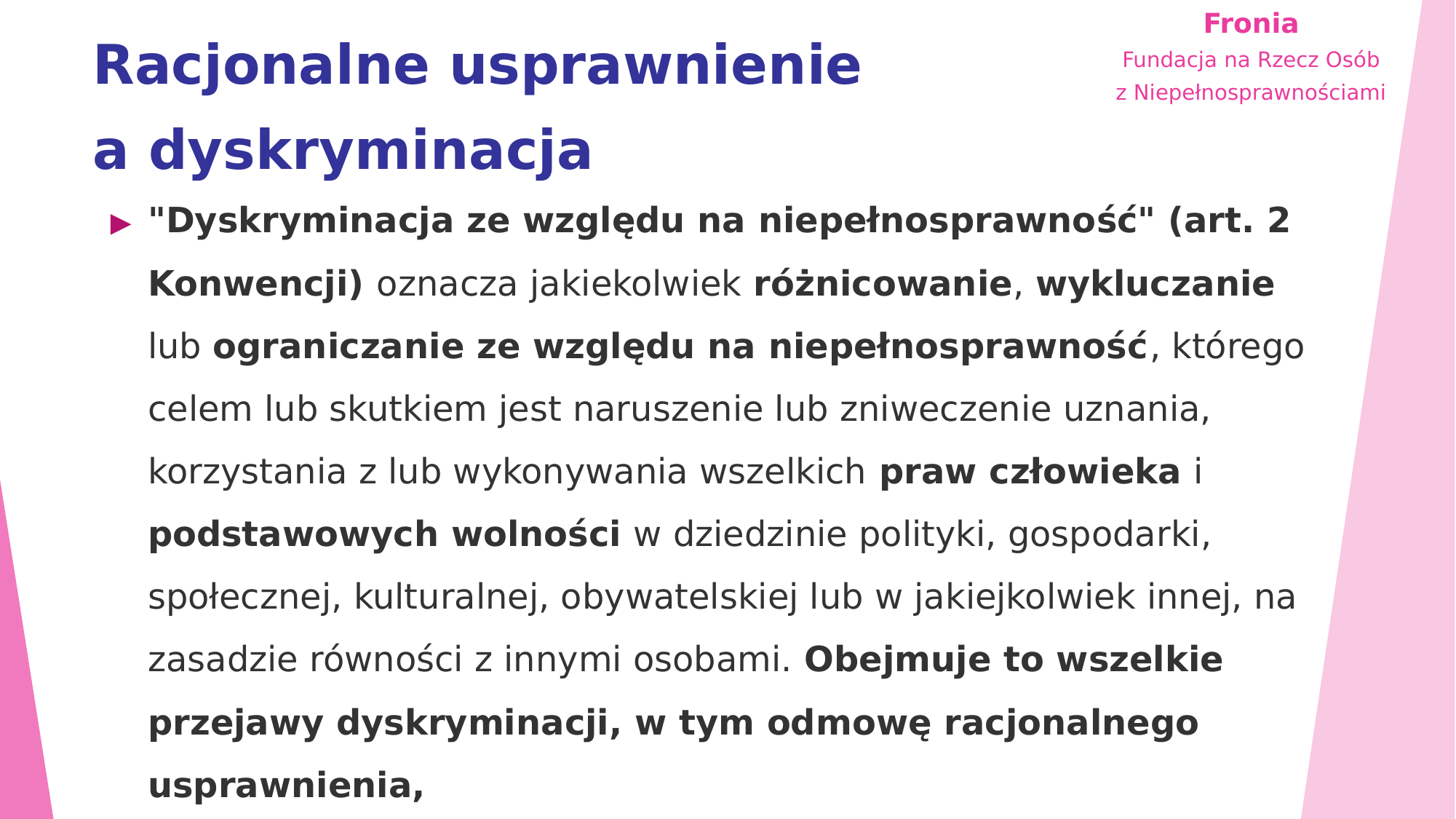

# Racjonalne usprawnienie a dyskryminacja

"Dyskryminacja ze względu na niepełnosprawność" (art. 2 Konwencji) oznacza jakiekolwiek różnicowanie, wykluczanie lub ograniczanie ze względu na niepełnosprawność, którego celem lub skutkiem jest naruszenie lub zniweczenie uznania, korzystania z lub wykonywania wszelkich praw człowieka i podstawowych wolności w dziedzinie polityki, gospodarki, społecznej, kulturalnej, obywatelskiej lub w jakiejkolwiek innej, na zasadzie równości z innymi osobami. Obejmuje to wszelkie przejawy dyskryminacji, w tym odmowę racjonalnego usprawnienia,